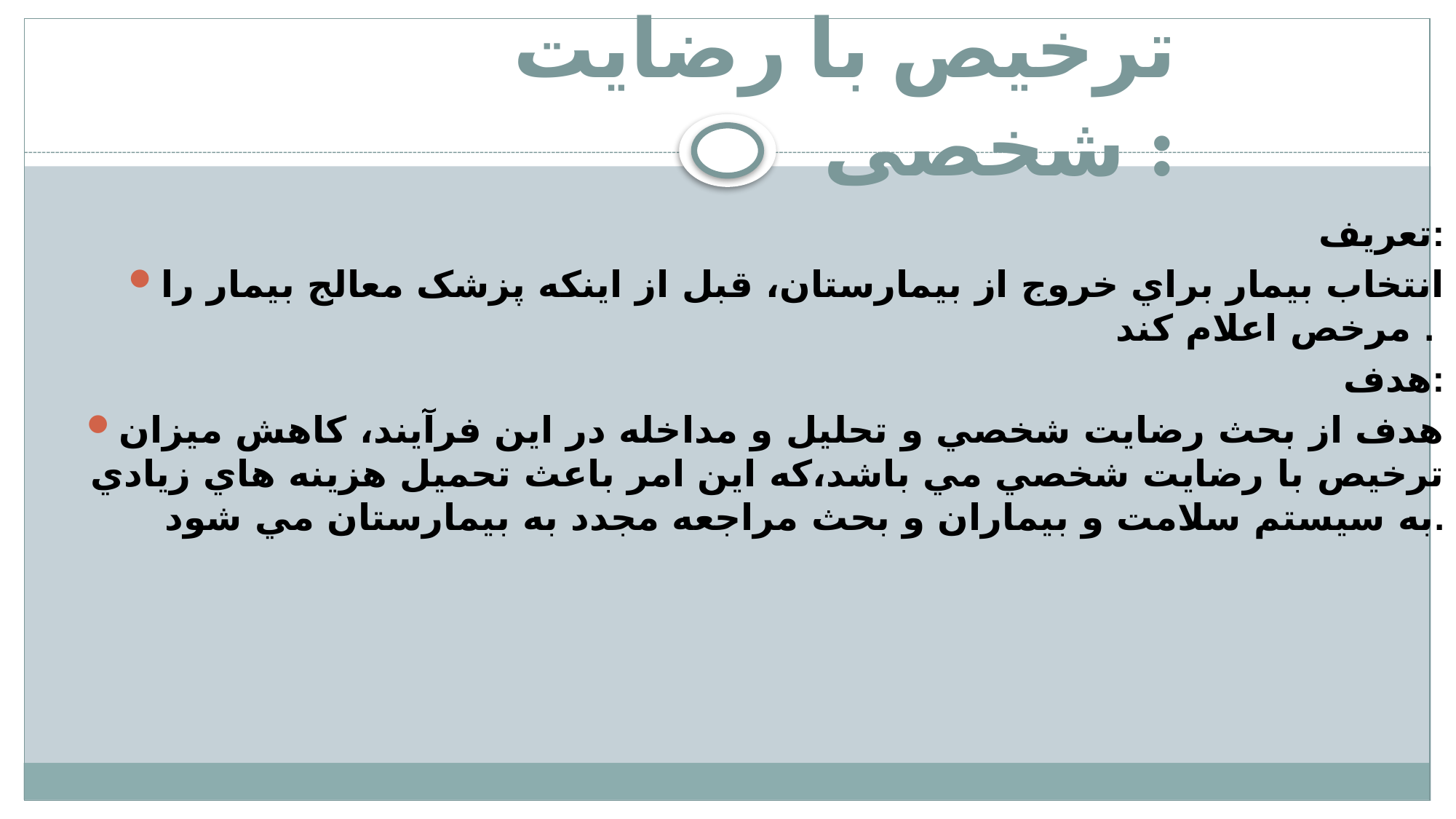

# ترخیص با رضایت شخصی :
 تعريف:
انتخاب بیمار براي خروج از بیمارستان، قبل از اینکه پزشک معالج بیمار را مرخص اعلام کند .
هدف:
هدف از بحث رضايت شخصي و تحليل و مداخله در اين فرآيند، كاهش ميزان ترخیص با رضايت شخصي مي باشد،كه اين امر باعث تحميل هزينه هاي زيادي به سيستم سلامت و بيماران و بحث مراجعه مجدد به بيمارستان مي شود.